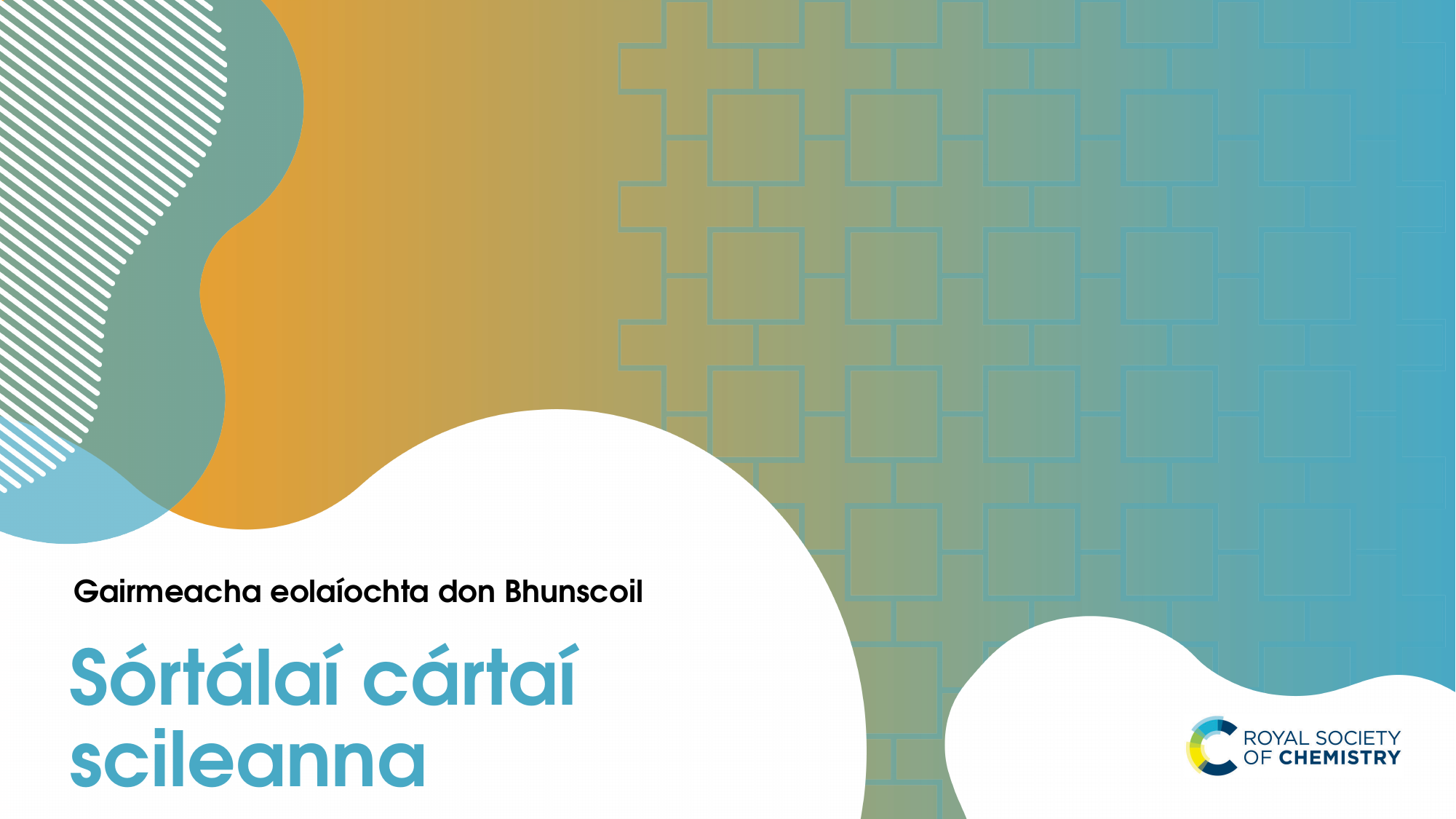

# Gairmeacha eolaíochta don Bhunscoil
Sórtálaí cártaí scileanna